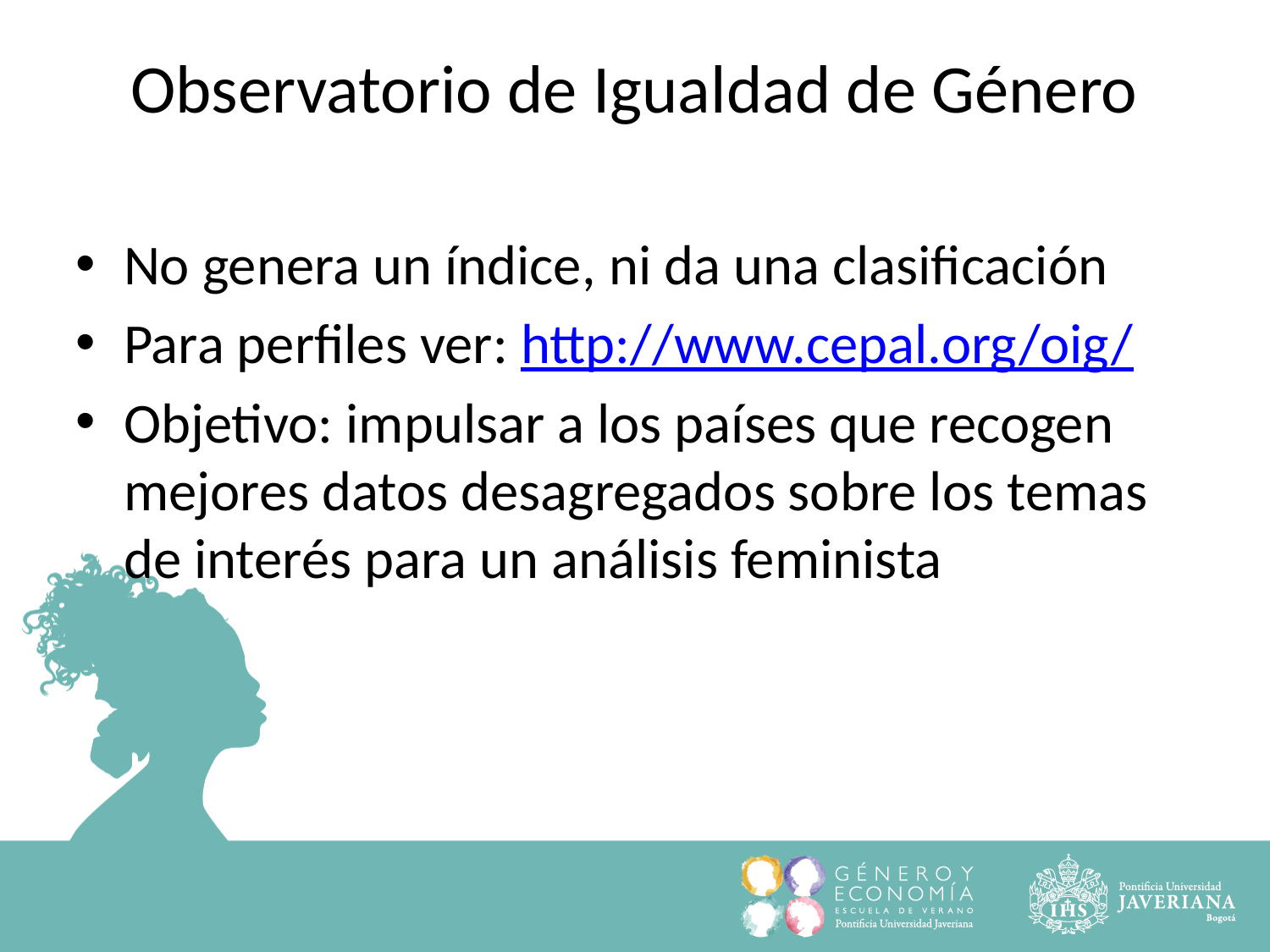

Observatorio de Igualdad de Género
No genera un índice, ni da una clasificación
Para perfiles ver: http://www.cepal.org/oig/
Objetivo: impulsar a los países que recogen mejores datos desagregados sobre los temas de interés para un análisis feminista